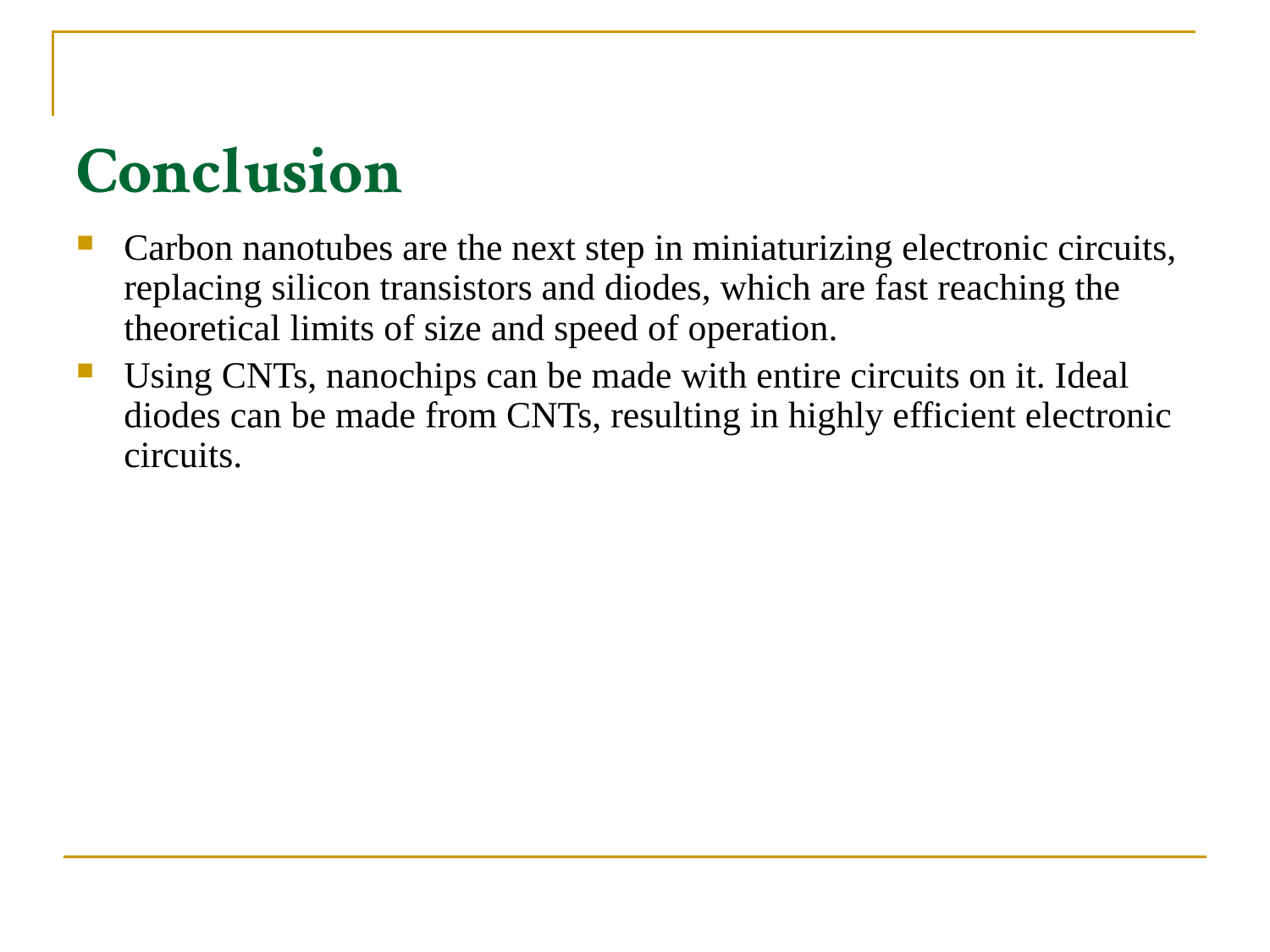

# Conclusion
Carbon nanotubes are the next step in miniaturizing electronic circuits, replacing silicon transistors and diodes, which are fast reaching the theoretical limits of size and speed of operation.
Using CNTs, nanochips can be made with entire circuits on it. Ideal diodes can be made from CNTs, resulting in highly efficient electronic circuits.